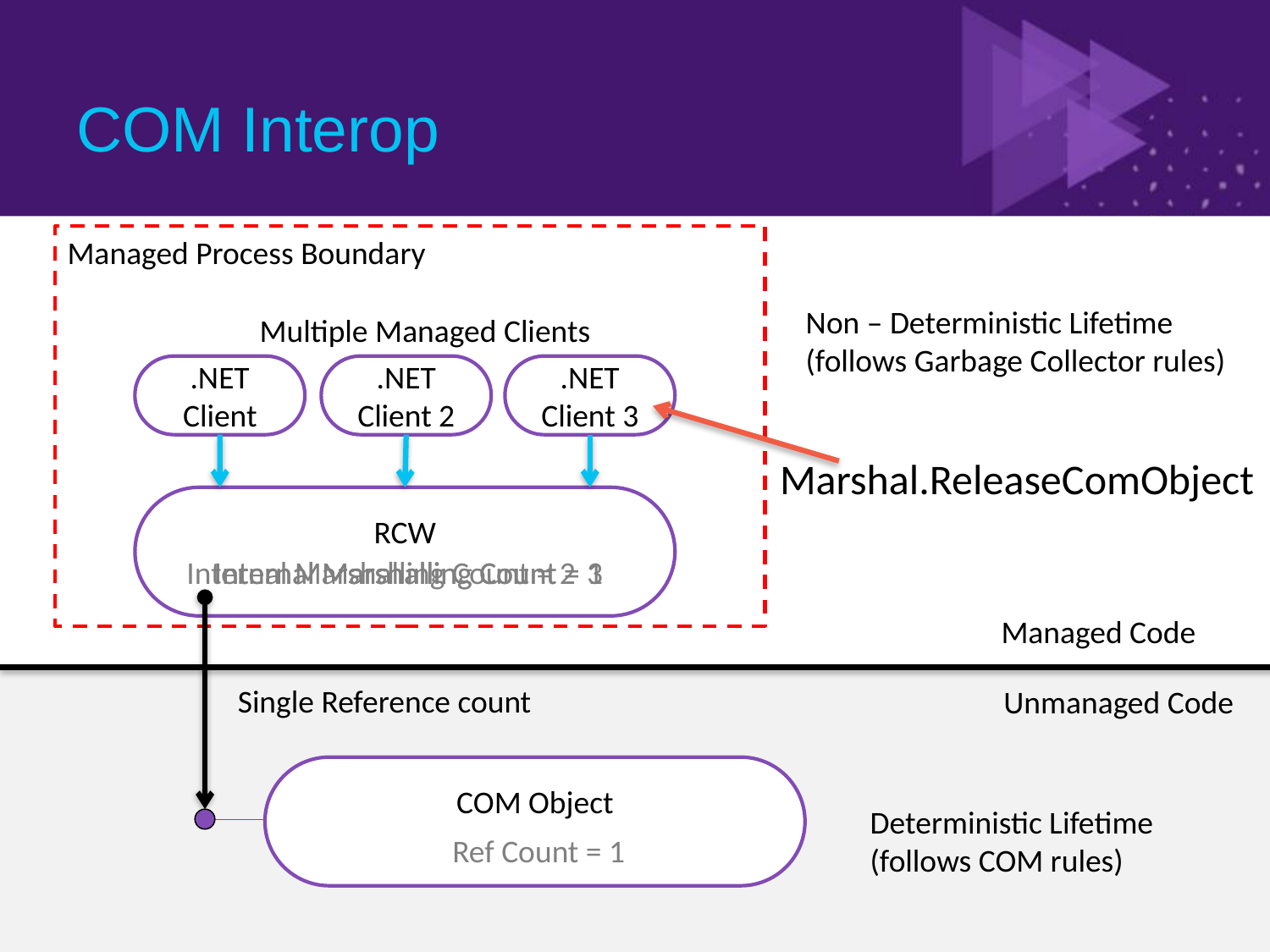

# COM Interop
Managed Process Boundary
Non – Deterministic Lifetime
(follows Garbage Collector rules)
Multiple Managed Clients
.NET Client
.NET Client 2
.NET Client 3
Marshal.ReleaseComObject
RCW
Internal Marshalling Count = 2
Internal Marshalling Count = 3
Internal Marshalling Count = 1
Managed Code

Single Reference count
Unmanaged Code
COM Object

Deterministic Lifetime
(follows COM rules)
Ref Count = 1
(c) 2011 Microsoft. All rights reserved.